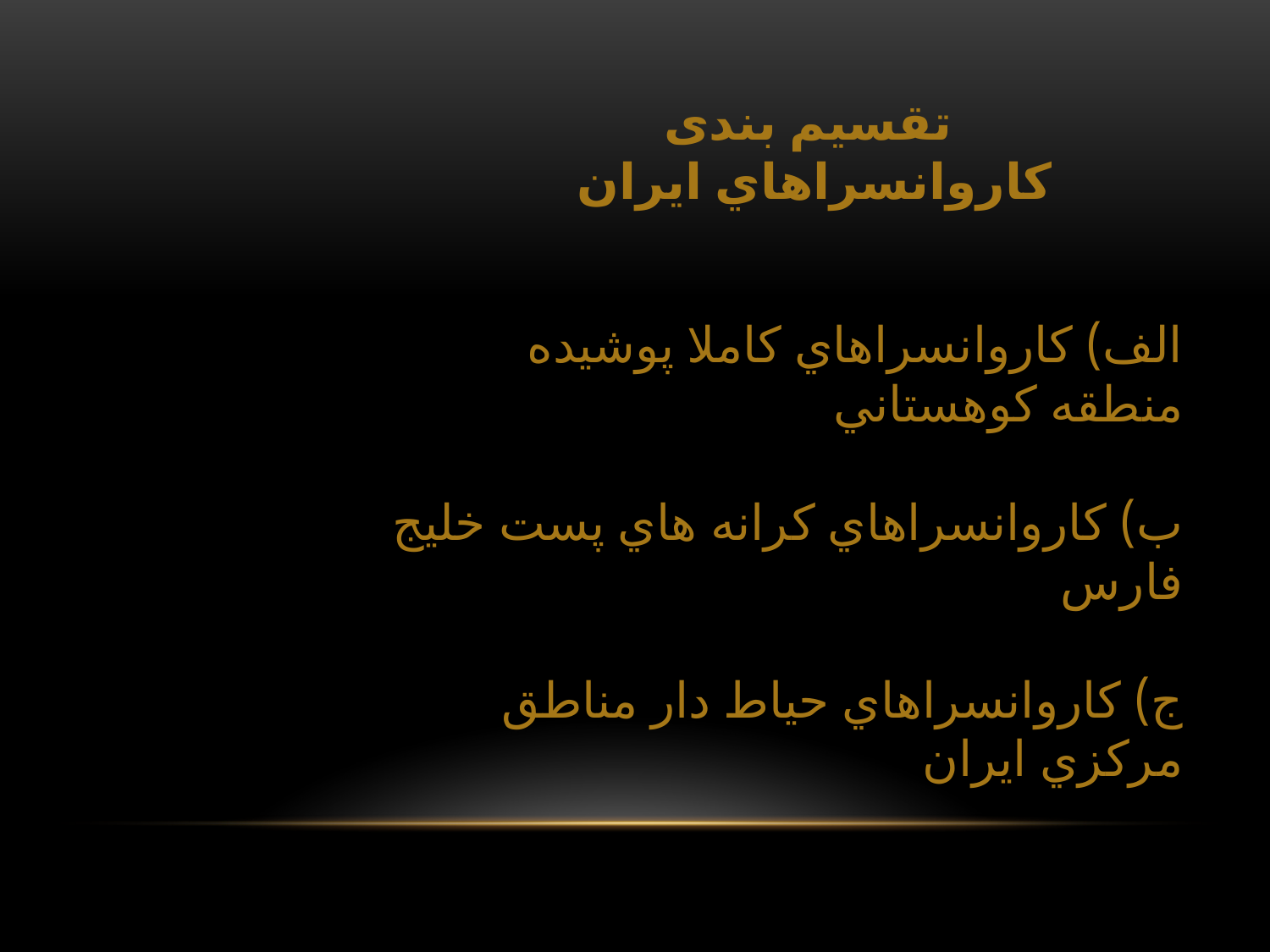

تقسیم بندی كاروانسراهاي ايران
الف) كاروانسراهاي كاملا پوشيده منطقه كوهستاني
ب) كاروانسراهاي كرانه هاي پست خليج فارس
ج) كاروانسراهاي حياط دار مناطق مركزي ايران